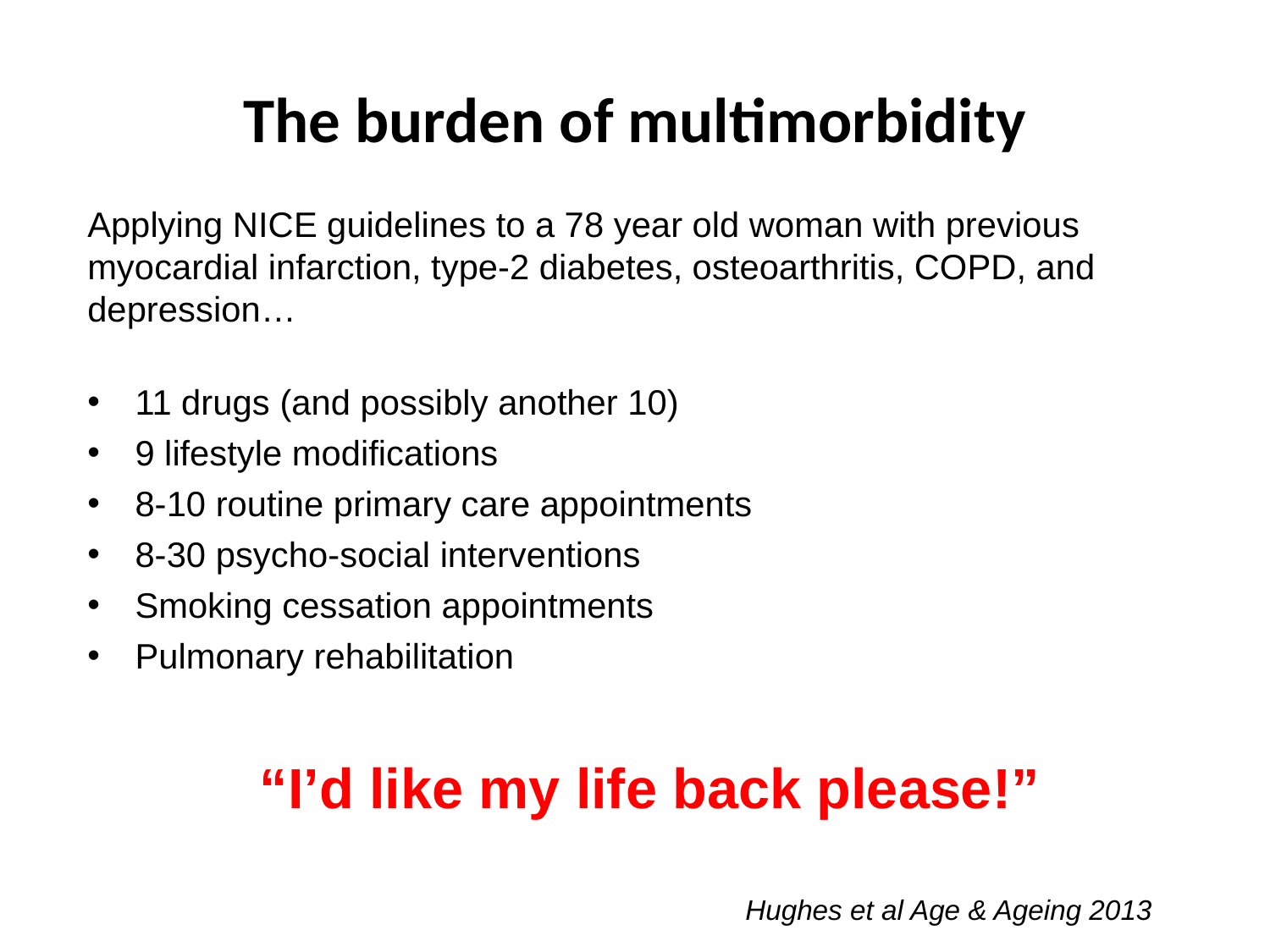

# The burden of multimorbidity
Applying NICE guidelines to a 78 year old woman with previous myocardial infarction, type-2 diabetes, osteoarthritis, COPD, and depression…

11 drugs (and possibly another 10)
9 lifestyle modifications
8-10 routine primary care appointments
8-30 psycho-social interventions
Smoking cessation appointments
Pulmonary rehabilitation

“I’d like my life back please!”
Hughes et al Age & Ageing 2013